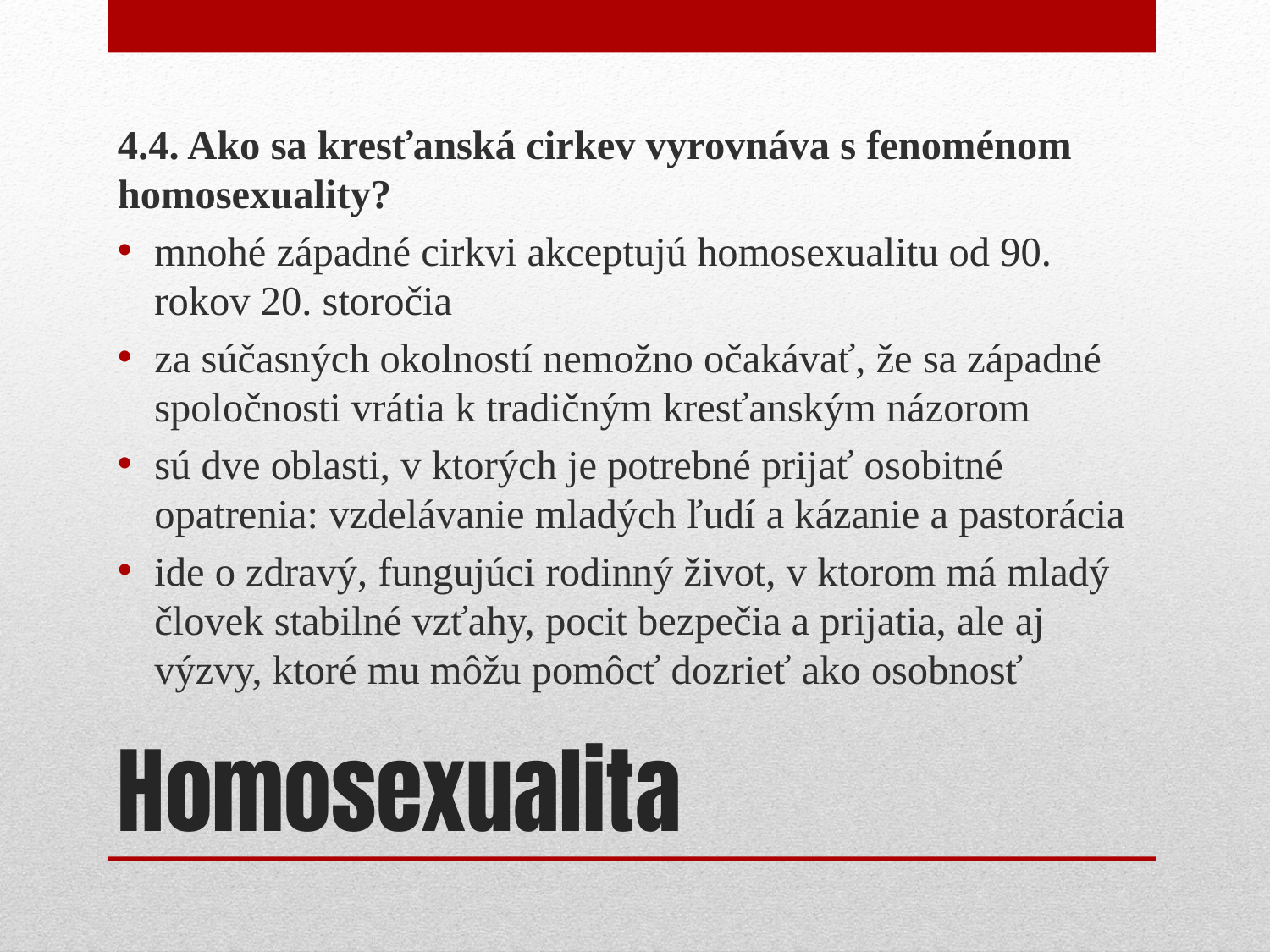

4.4. Ako sa kresťanská cirkev vyrovnáva s fenoménom homosexuality?
mnohé západné cirkvi akceptujú homosexualitu od 90. rokov 20. storočia
za súčasných okolností nemožno očakávať, že sa západné spoločnosti vrátia k tradičným kresťanským názorom
sú dve oblasti, v ktorých je potrebné prijať osobitné opatrenia: vzdelávanie mladých ľudí a kázanie a pastorácia
ide o zdravý, fungujúci rodinný život, v ktorom má mladý človek stabilné vzťahy, pocit bezpečia a prijatia, ale aj výzvy, ktoré mu môžu pomôcť dozrieť ako osobnosť
# Homosexualita